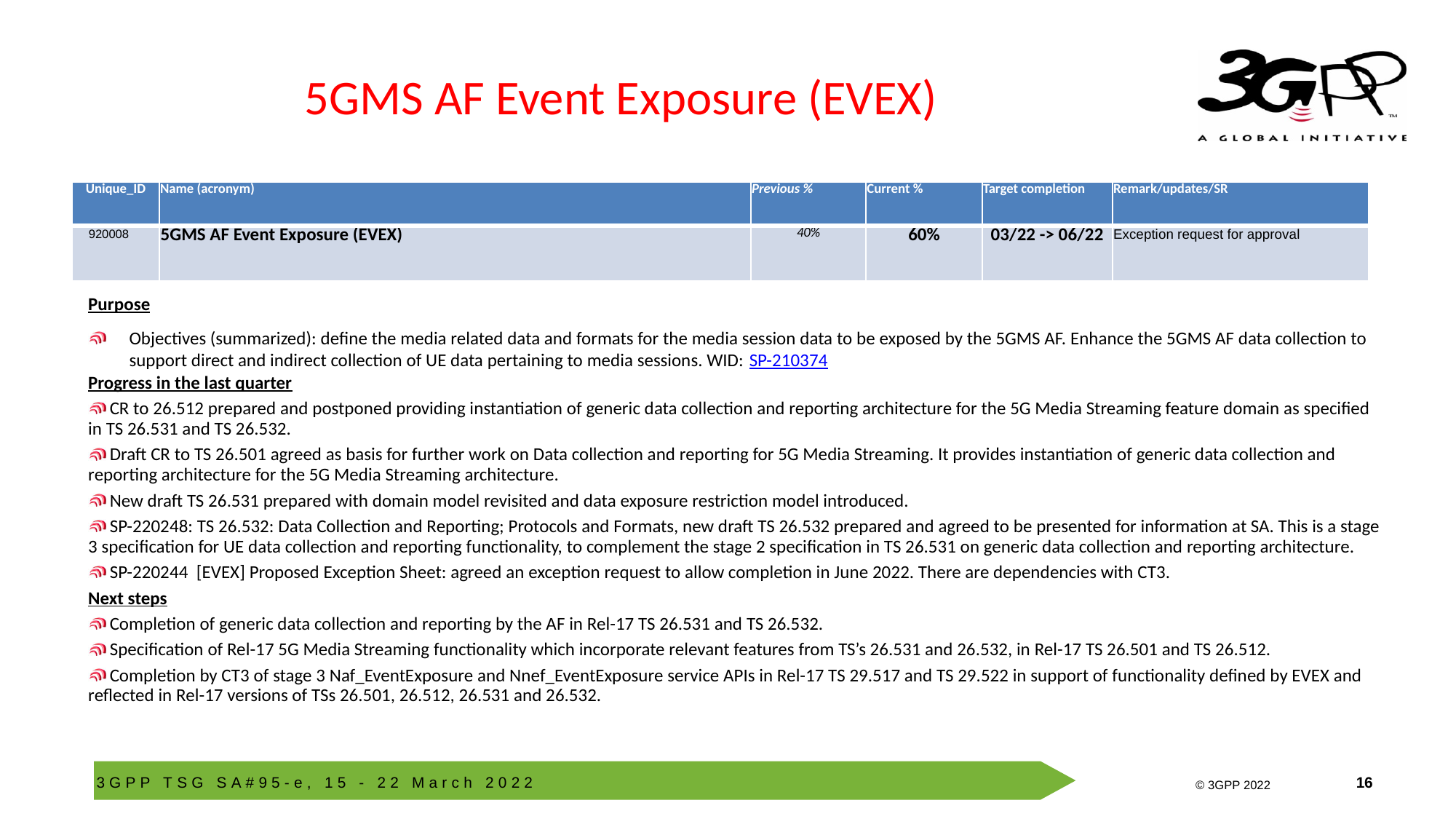

# 5GMS AF Event Exposure (EVEX)
| Unique\_ID | Name (acronym) | Previous % | Current % | Target completion | Remark/updates/SR |
| --- | --- | --- | --- | --- | --- |
| 920008 | 5GMS AF Event Exposure (EVEX) | 40% | 60% | 03/22 -> 06/22 | Exception request for approval |
Purpose
Objectives (summarized): define the media related data and formats for the media session data to be exposed by the 5GMS AF. Enhance the 5GMS AF data collection to support direct and indirect collection of UE data pertaining to media sessions. WID: SP-210374
Progress in the last quarter
 CR to 26.512 prepared and postponed providing instantiation of generic data collection and reporting architecture for the 5G Media Streaming feature domain as specified in TS 26.531 and TS 26.532.
 Draft CR to TS 26.501 agreed as basis for further work on Data collection and reporting for 5G Media Streaming. It provides instantiation of generic data collection and reporting architecture for the 5G Media Streaming architecture.
 New draft TS 26.531 prepared with domain model revisited and data exposure restriction model introduced.
 SP-220248: TS 26.532: Data Collection and Reporting; Protocols and Formats, new draft TS 26.532 prepared and agreed to be presented for information at SA. This is a stage 3 specification for UE data collection and reporting functionality, to complement the stage 2 specification in TS 26.531 on generic data collection and reporting architecture.
 SP-220244  [EVEX] Proposed Exception Sheet: agreed an exception request to allow completion in June 2022. There are dependencies with CT3.
Next steps
 Completion of generic data collection and reporting by the AF in Rel-17 TS 26.531 and TS 26.532.
 Specification of Rel-17 5G Media Streaming functionality which incorporate relevant features from TS’s 26.531 and 26.532, in Rel-17 TS 26.501 and TS 26.512.
 Completion by CT3 of stage 3 Naf_EventExposure and Nnef_EventExposure service APIs in Rel-17 TS 29.517 and TS 29.522 in support of functionality defined by EVEX and reflected in Rel-17 versions of TSs 26.501, 26.512, 26.531 and 26.532.